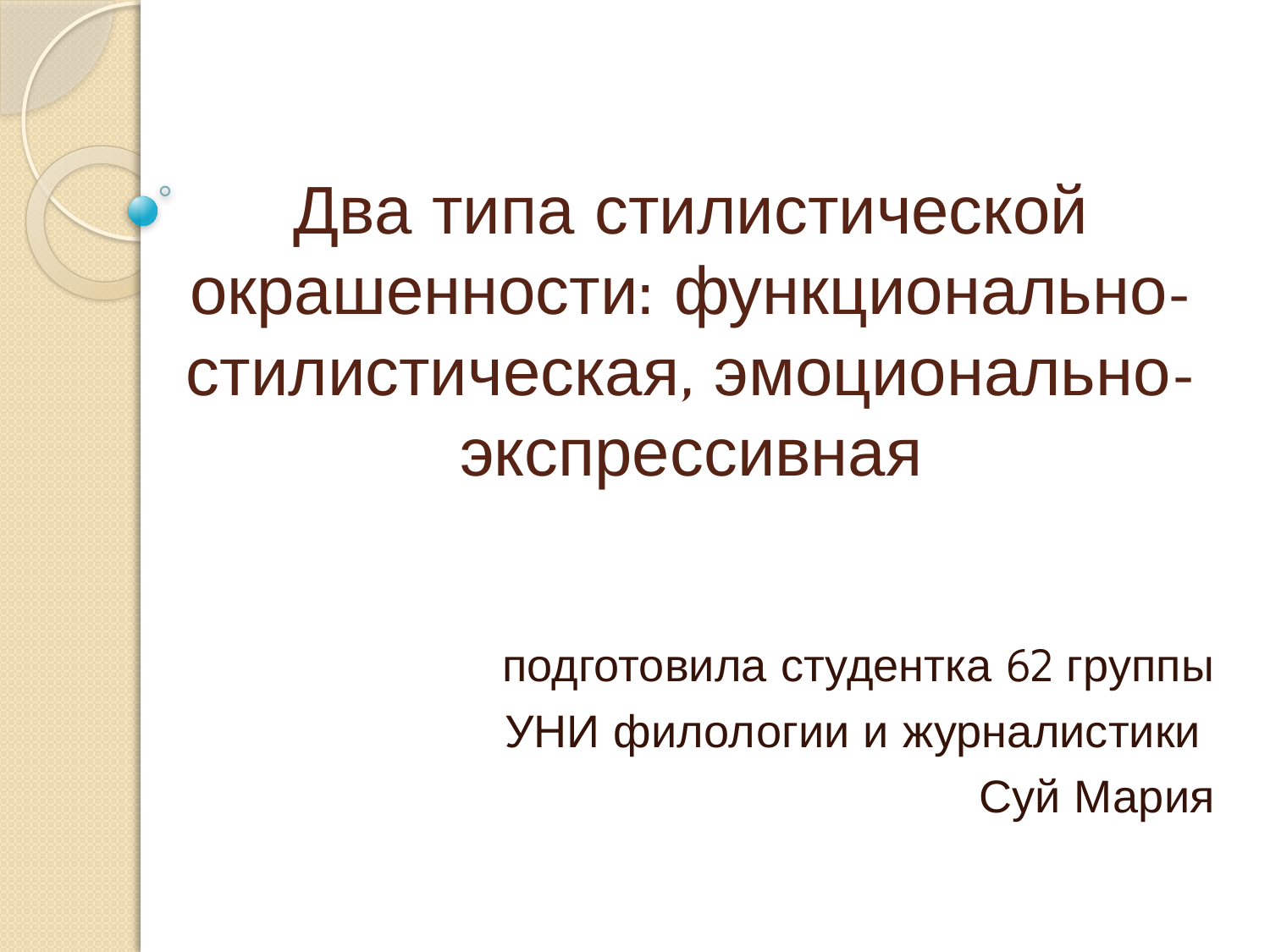

# Два типа стилистической окрашенности: функционально-стилистическая, эмоционально-экспрессивная
подготовила студентка 62 группы
УНИ филологии и журналистики
Суй Мария